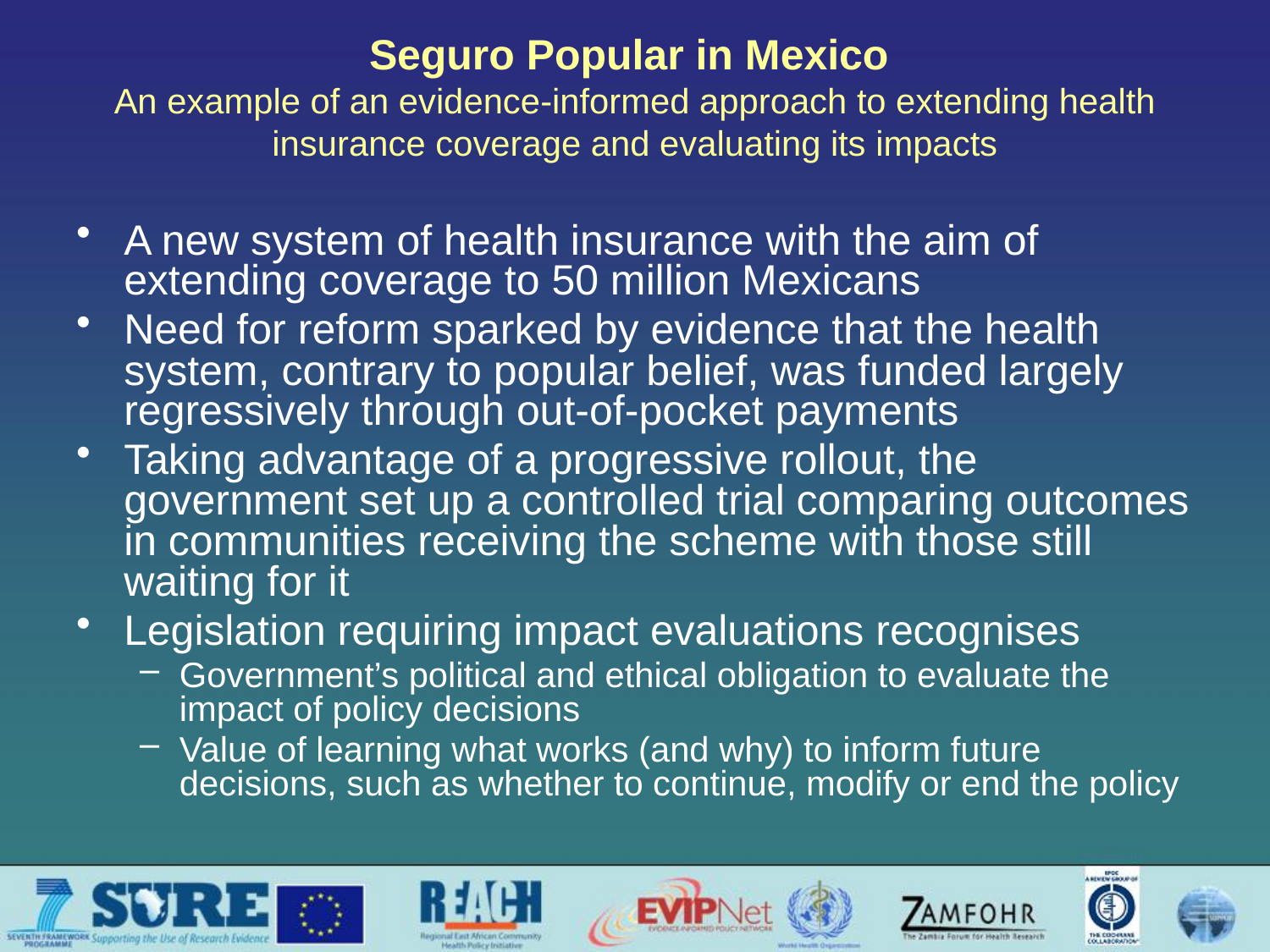

# Seguro Popular in Mexico An example of an evidence-informed approach to extending health insurance coverage and evaluating its impacts
A new system of health insurance with the aim of extending coverage to 50 million Mexicans
Need for reform sparked by evidence that the health system, contrary to popular belief, was funded largely regressively through out-of-pocket payments
Taking advantage of a progressive rollout, the government set up a controlled trial comparing outcomes in communities receiving the scheme with those still waiting for it
Legislation requiring impact evaluations recognises
Government’s political and ethical obligation to evaluate the impact of policy decisions
Value of learning what works (and why) to inform future decisions, such as whether to continue, modify or end the policy